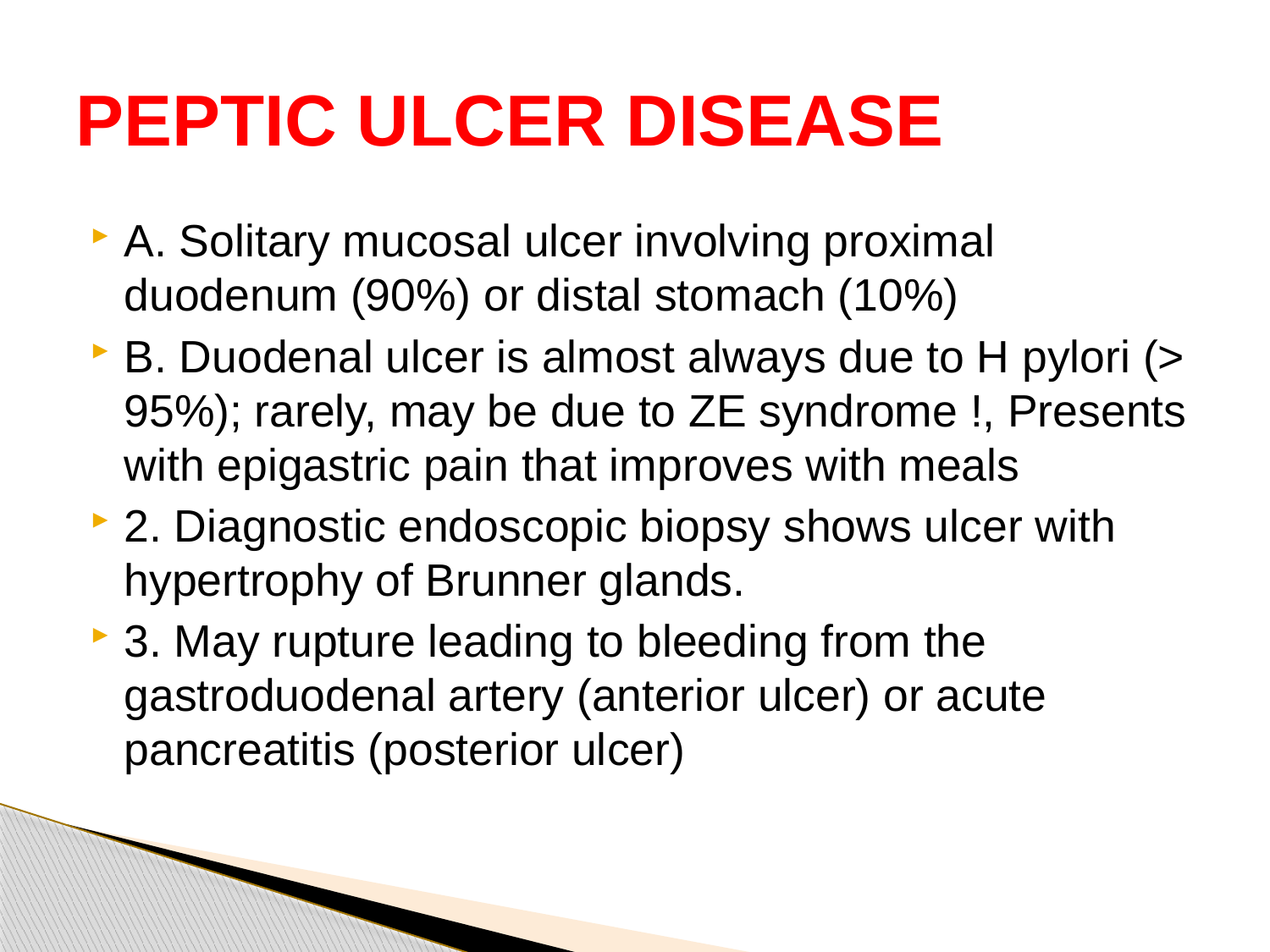

# PEPTIC ULCER DISEASE
A. Solitary mucosal ulcer involving proximal duodenum (90%) or distal stomach (10%)
B. Duodenal ulcer is almost always due to H pylori (> 95%); rarely, may be due to ZE syndrome !, Presents with epigastric pain that improves with meals
2. Diagnostic endoscopic biopsy shows ulcer with hypertrophy of Brunner glands.
3. May rupture leading to bleeding from the gastroduodenal artery (anterior ulcer) or acute pancreatitis (posterior ulcer)